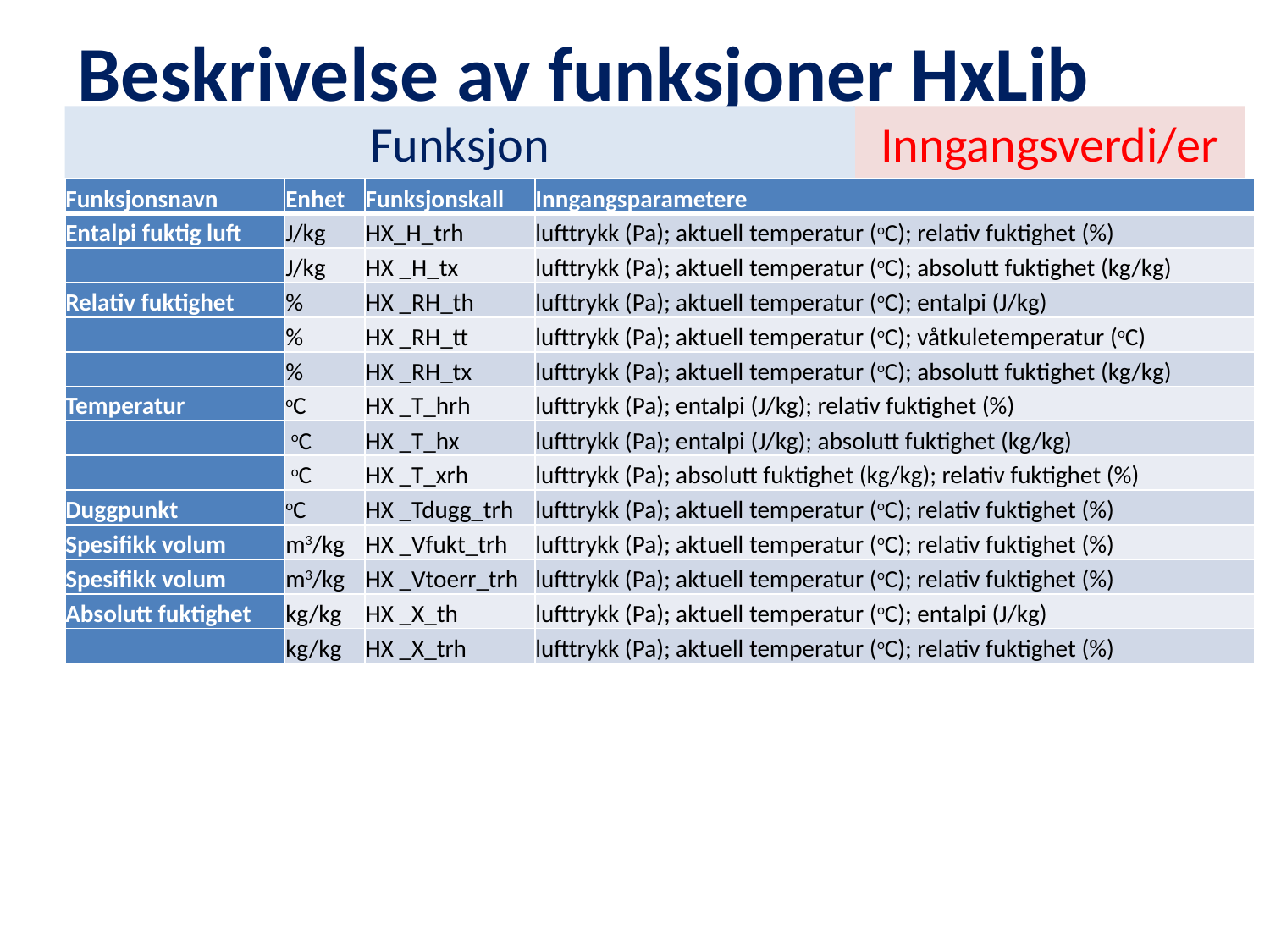

# Beskrivelse av funksjoner HxLib
Funksjon
Inngangsverdi/er
| Funksjonsnavn | Enhet | Funksjonskall | Inngangsparametere |
| --- | --- | --- | --- |
| Entalpi fuktig luft | J/kg | HX\_H\_trh | lufttrykk (Pa); aktuell temperatur (oC); relativ fuktighet (%) |
|  | J/kg | HX \_H\_tx | lufttrykk (Pa); aktuell temperatur (oC); absolutt fuktighet (kg/kg) |
| Relativ fuktighet | % | HX \_RH\_th | lufttrykk (Pa); aktuell temperatur (oC); entalpi (J/kg) |
|  | % | HX \_RH\_tt | lufttrykk (Pa); aktuell temperatur (oC); våtkuletemperatur (oC) |
|  | % | HX \_RH\_tx | lufttrykk (Pa); aktuell temperatur (oC); absolutt fuktighet (kg/kg) |
| Temperatur | oC | HX \_T\_hrh | lufttrykk (Pa); entalpi (J/kg); relativ fuktighet (%) |
|  | oC | HX \_T\_hx | lufttrykk (Pa); entalpi (J/kg); absolutt fuktighet (kg/kg) |
|  | oC | HX \_T\_xrh | lufttrykk (Pa); absolutt fuktighet (kg/kg); relativ fuktighet (%) |
| Duggpunkt | oC | HX \_Tdugg\_trh | lufttrykk (Pa); aktuell temperatur (oC); relativ fuktighet (%) |
| Spesifikk volum | m3/kg | HX \_Vfukt\_trh | lufttrykk (Pa); aktuell temperatur (oC); relativ fuktighet (%) |
| Spesifikk volum | m3/kg | HX \_Vtoerr\_trh | lufttrykk (Pa); aktuell temperatur (oC); relativ fuktighet (%) |
| Absolutt fuktighet | kg/kg | HX \_X\_th | lufttrykk (Pa); aktuell temperatur (oC); entalpi (J/kg) |
|  | kg/kg | HX \_X\_trh | lufttrykk (Pa); aktuell temperatur (oC); relativ fuktighet (%) |